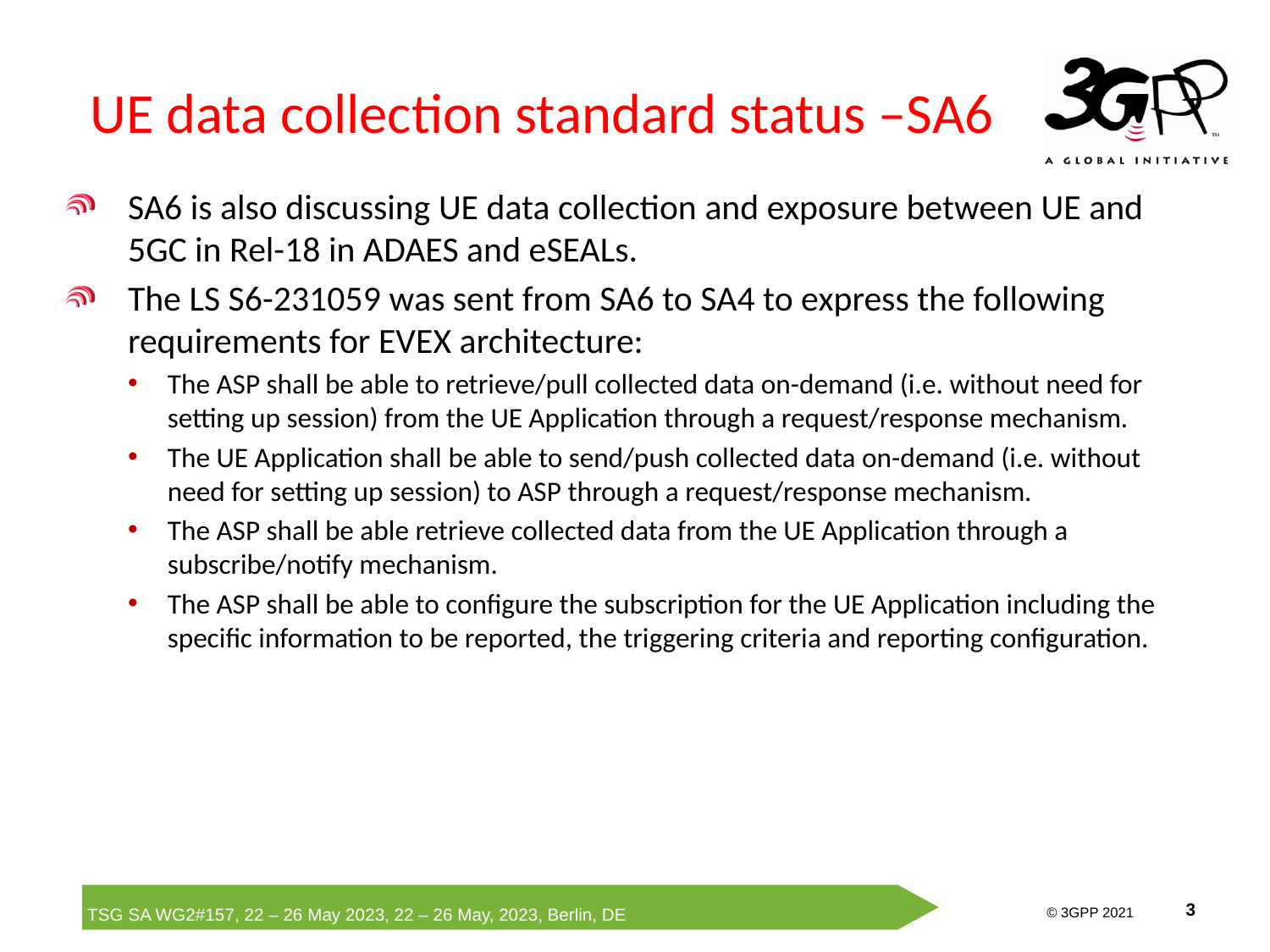

# UE data collection standard status –SA6
SA6 is also discussing UE data collection and exposure between UE and 5GC in Rel-18 in ADAES and eSEALs.
The LS S6-231059 was sent from SA6 to SA4 to express the following requirements for EVEX architecture:
The ASP shall be able to retrieve/pull collected data on-demand (i.e. without need for setting up session) from the UE Application through a request/response mechanism.
The UE Application shall be able to send/push collected data on-demand (i.e. without need for setting up session) to ASP through a request/response mechanism.
The ASP shall be able retrieve collected data from the UE Application through a subscribe/notify mechanism.
The ASP shall be able to configure the subscription for the UE Application including the specific information to be reported, the triggering criteria and reporting configuration.